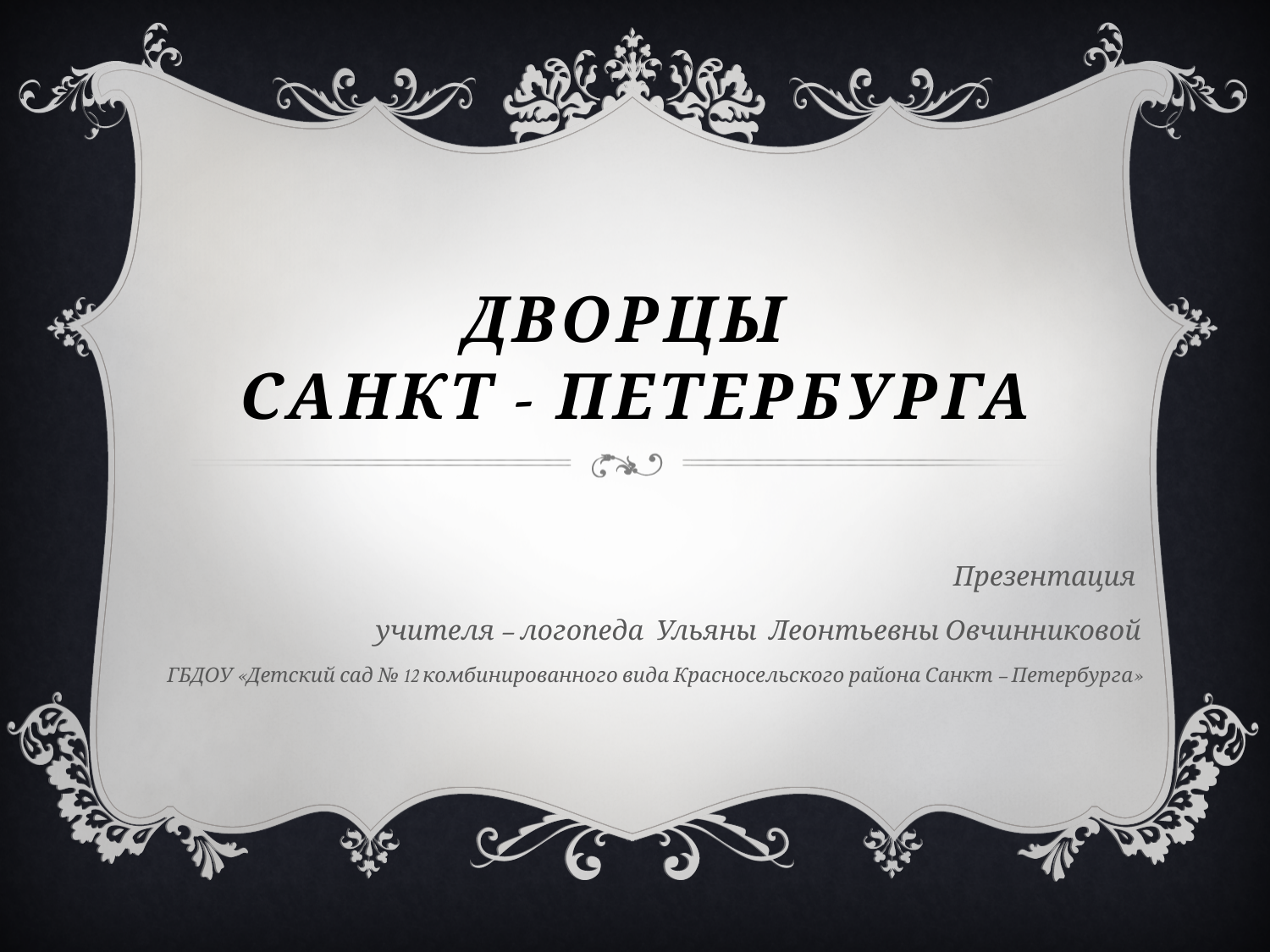

# Дворцы Санкт - Петербурга
Презентация
учителя – логопеда  Ульяны  Леонтьевны Овчинниковой
ГБДОУ «Детский сад № 12 комбинированного вида Красносельского района Санкт – Петербурга»